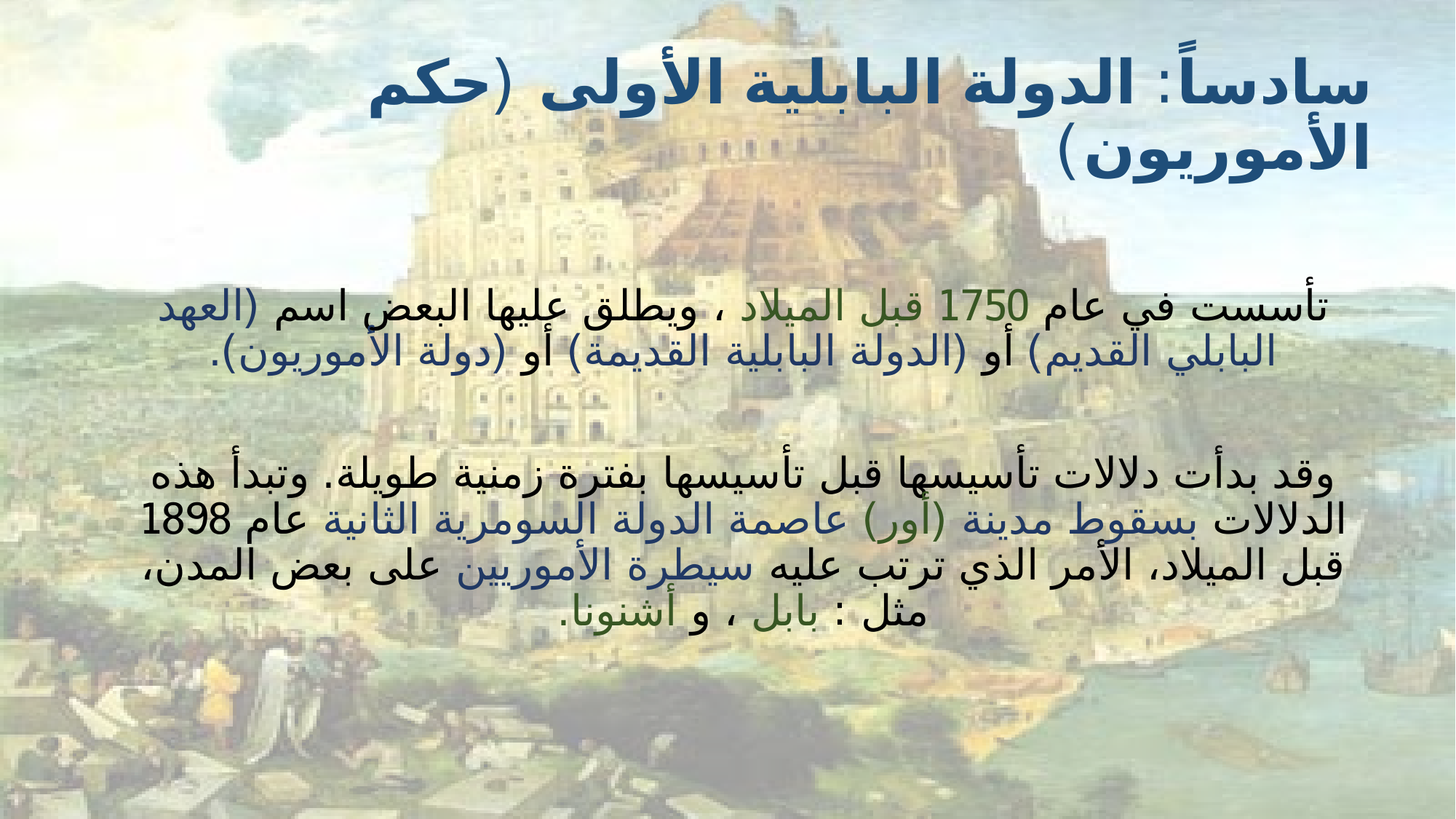

# سادساً: الدولة البابلية الأولى (حكم الأموريون)
تأسست في عام 1750 قبل الميلاد ، ويطلق عليها البعض اسم (العهد البابلي القديم) أو (الدولة البابلية القديمة) أو (دولة الأموريون).

وقد بدأت دلالات تأسيسها قبل تأسيسها بفترة زمنية طويلة. وتبدأ هذه الدلالات بسقوط مدينة (أور) عاصمة الدولة السومرية الثانية عام 1898 قبل الميلاد، الأمر الذي ترتب عليه سيطرة الأموريين على بعض المدن، مثل : بابل ، و أشنونا.